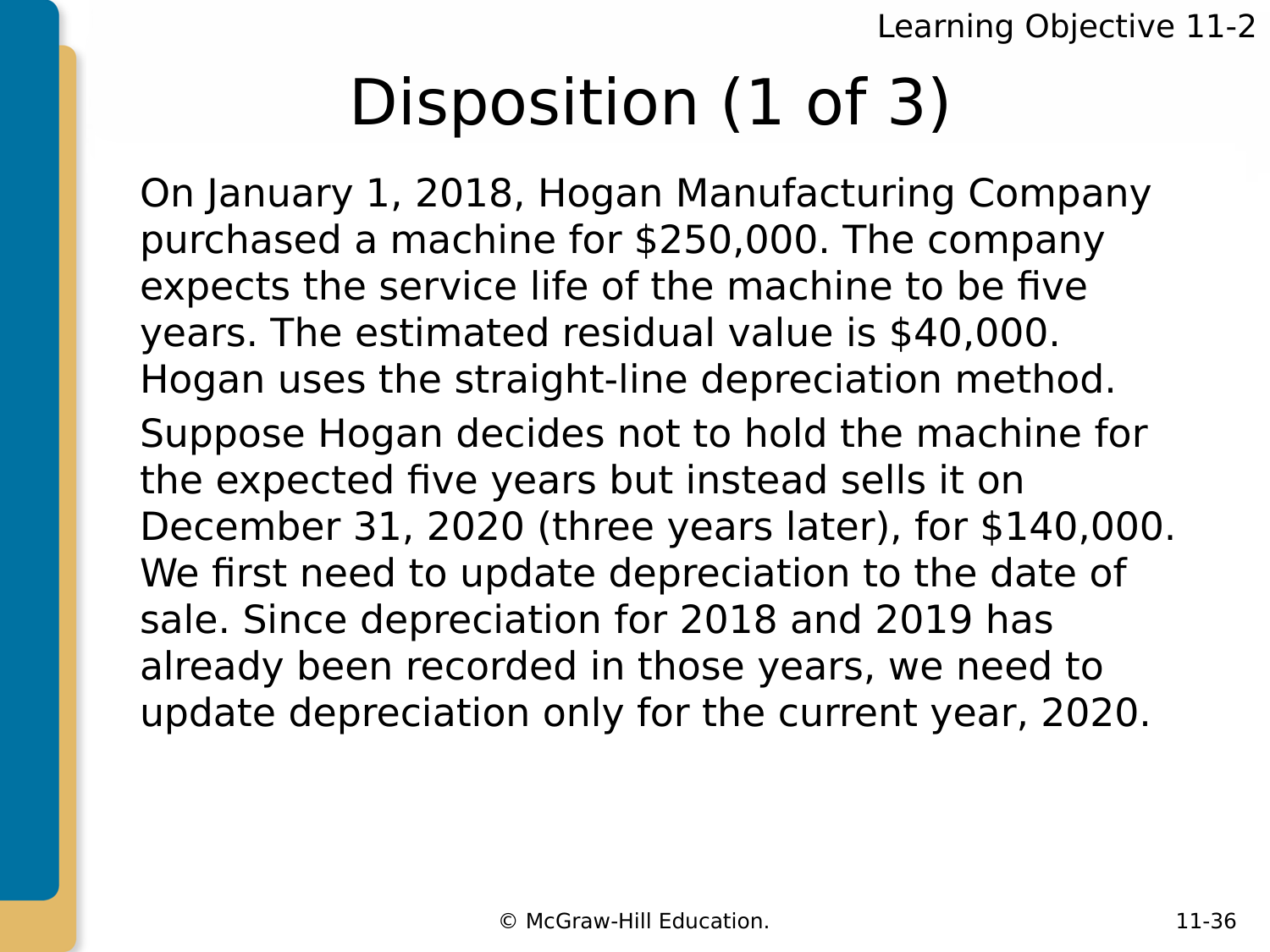

Learning Objective 11-2
# Disposition (1 of 3)
On January 1, 2018, Hogan Manufacturing Company purchased a machine for $250,000. The company expects the service life of the machine to be five years. The estimated residual value is $40,000. Hogan uses the straight-line depreciation method.
Suppose Hogan decides not to hold the machine for the expected five years but instead sells it on December 31, 2020 (three years later), for $140,000. We first need to update depreciation to the date of sale. Since depreciation for 2018 and 2019 has already been recorded in those years, we need to update depreciation only for the current year, 2020.